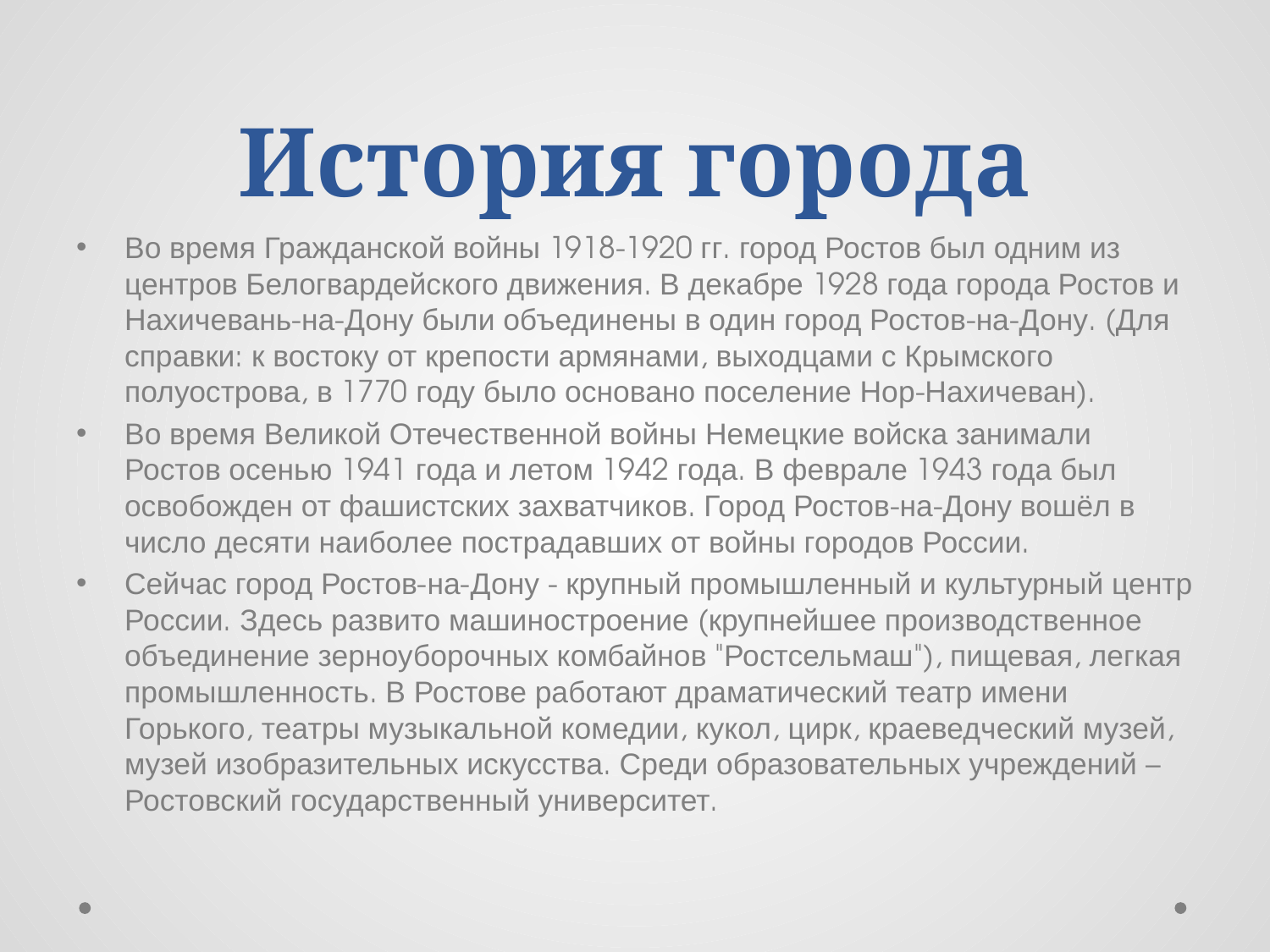

# История города
Во время Гражданской войны 1918-1920 гг. город Ростов был одним из центров Белогвардейского движения. В декабре 1928 года города Ростов и Нахичевань-на-Дону были объединены в один город Ростов-на-Дону. (Для справки: к востоку от крепости армянами, выходцами с Крымского полуострова, в 1770 году было основано поселение Нор-Нахичеван).
Во время Великой Отечественной войны Немецкие войска занимали Ростов осенью 1941 года и летом 1942 года. В феврале 1943 года был освобожден от фашистских захватчиков. Город Ростов-на-Дону вошёл в число десяти наиболее пострадавших от войны городов России.
Сейчас город Ростов-на-Дону - крупный промышленный и культурный центр России. Здесь развито машиностроение (крупнейшее производственное объединение зерноуборочных комбайнов "Ростсельмаш"), пищевая, легкая промышленность. В Ростове работают драматический театр имени Горького, театры музыкальной комедии, кукол, цирк, краеведческий музей, музей изобразительных искусства. Среди образовательных учреждений – Ростовский государственный университет.